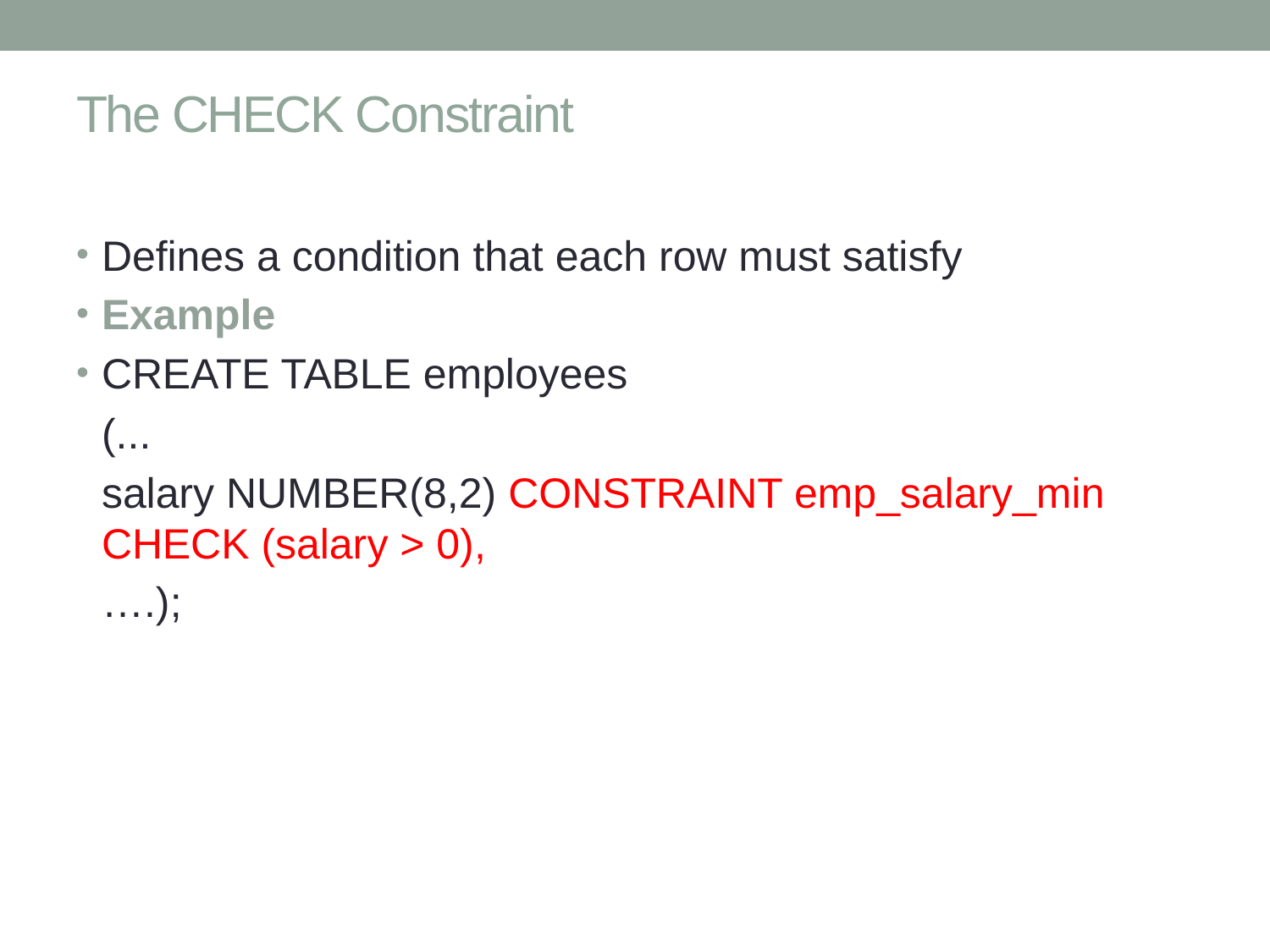

# The CHECK Constraint
Defines a condition that each row must satisfy
Example
CREATE TABLE employees
	(...
	salary NUMBER(8,2) CONSTRAINT emp_salary_min CHECK (salary > 0),
	….);